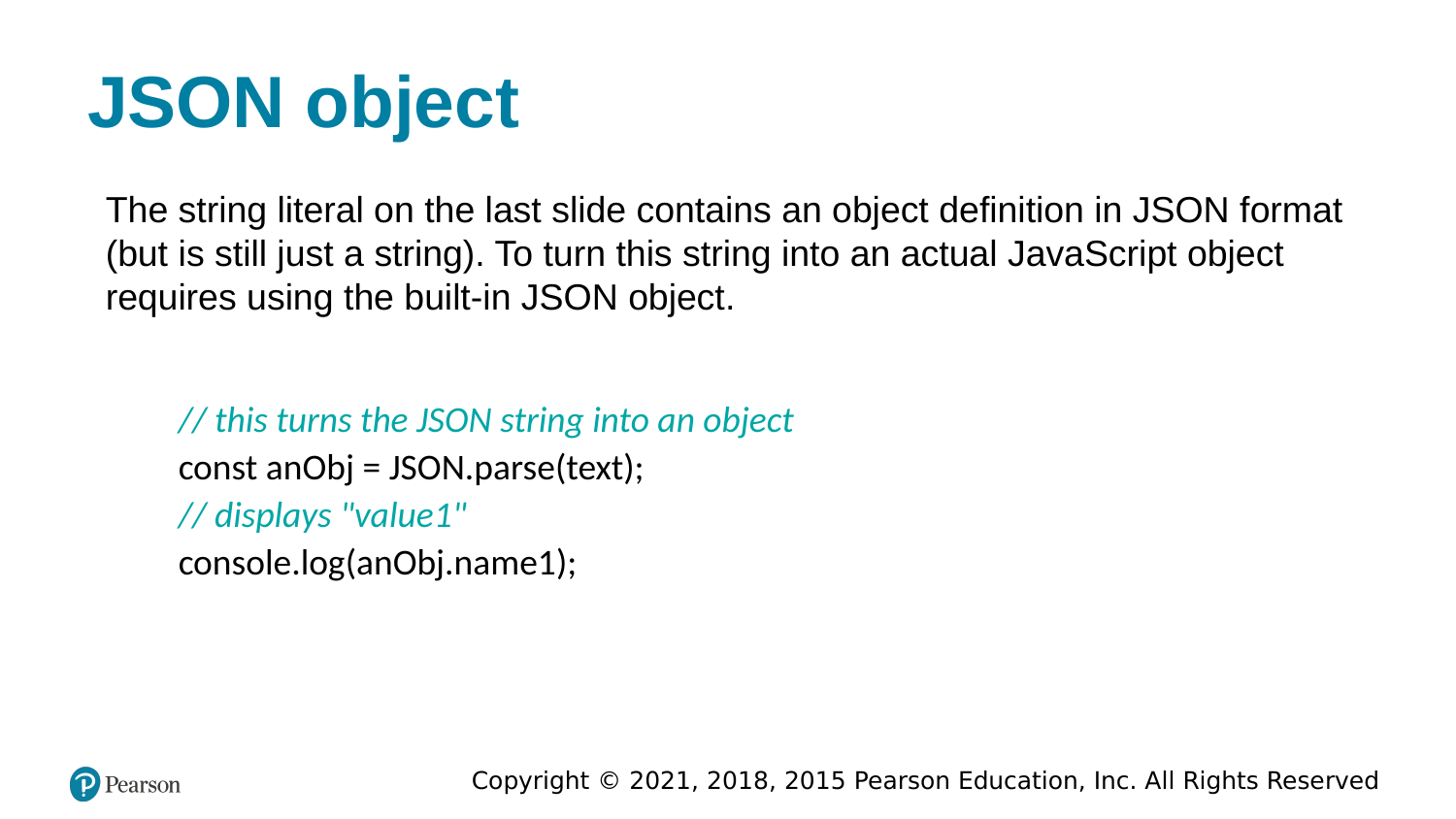

# JSON object
The string literal on the last slide contains an object definition in JSON format (but is still just a string). To turn this string into an actual JavaScript object requires using the built-in JSON object.

// this turns the JSON string into an object
const anObj = JSON.parse(text);
// displays "value1"
console.log(anObj.name1);